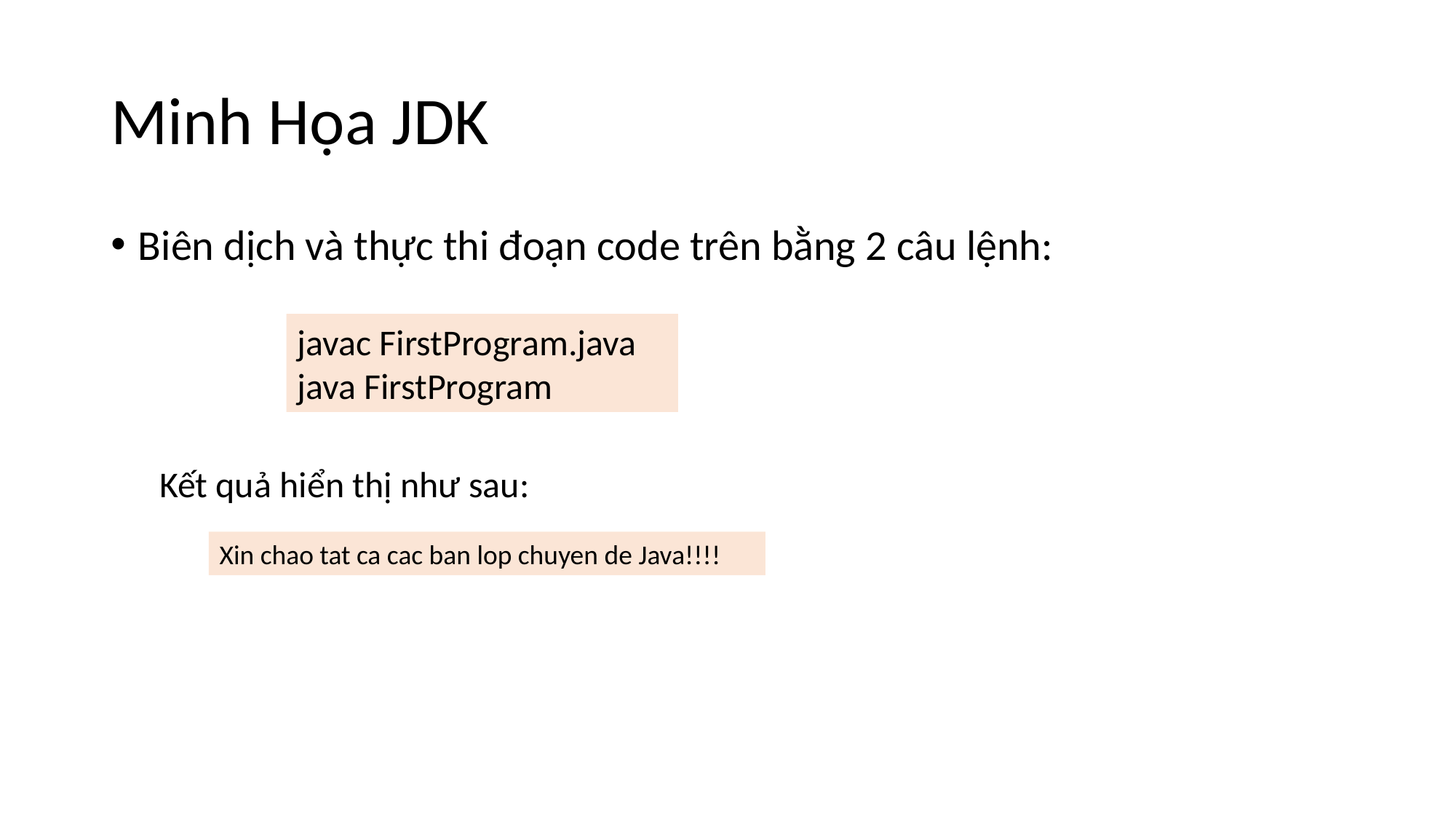

# Minh Họa JDK
Biên dịch và thực thi đoạn code trên bằng 2 câu lệnh:
javac FirstProgram.java
java FirstProgram
Kết quả hiển thị như sau:
Xin chao tat ca cac ban lop chuyen de Java!!!!